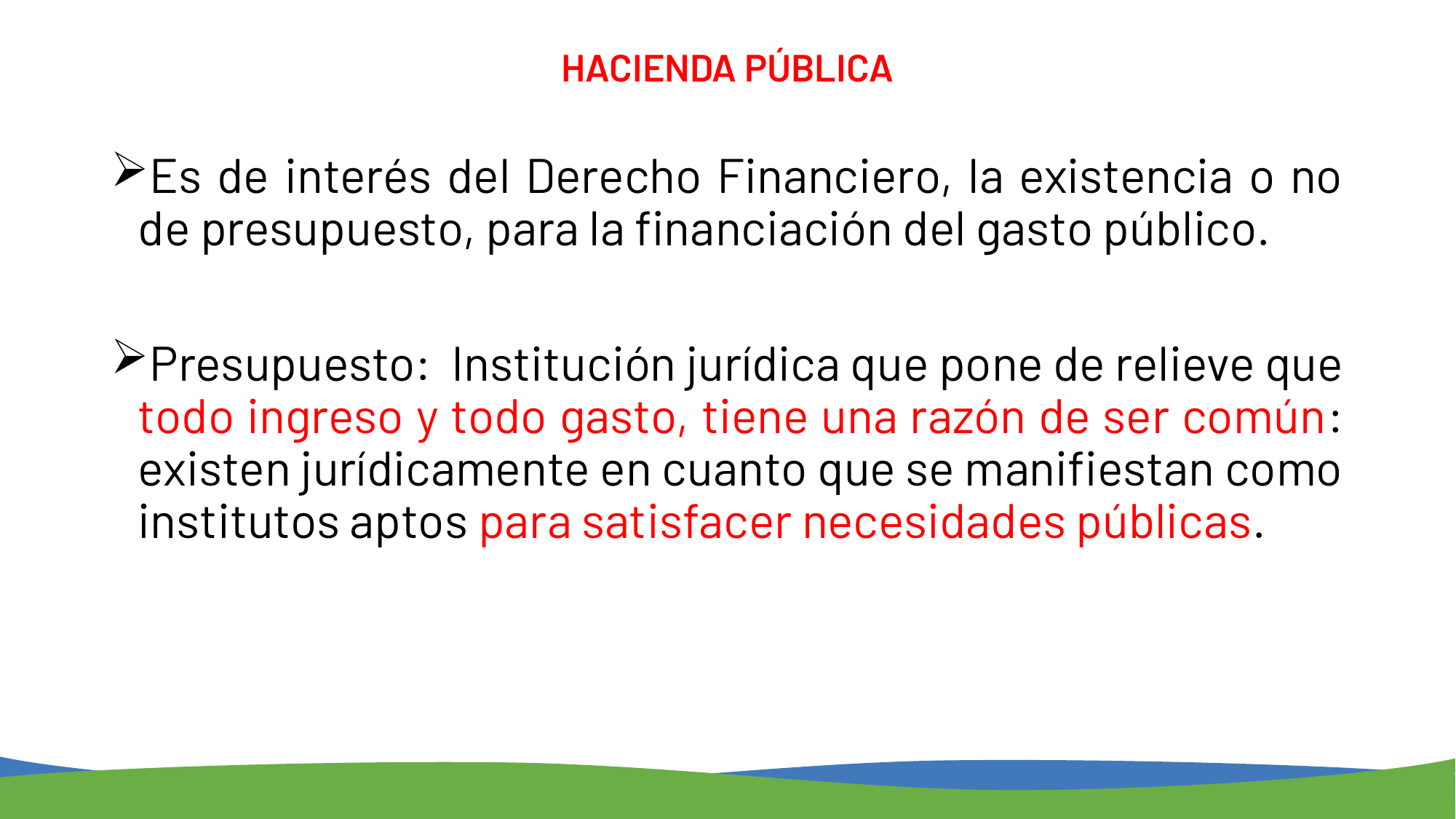

# HACIENDA PÚBLICA
Es de interés del Derecho Financiero, la existencia o no de presupuesto, para la financiación del gasto público.

Presupuesto:  Institución jurídica que pone de relieve que todo ingreso y todo gasto, tiene una razón de ser común: existen jurídicamente en cuanto que se manifiestan como institutos aptos para satisfacer necesidades públicas.